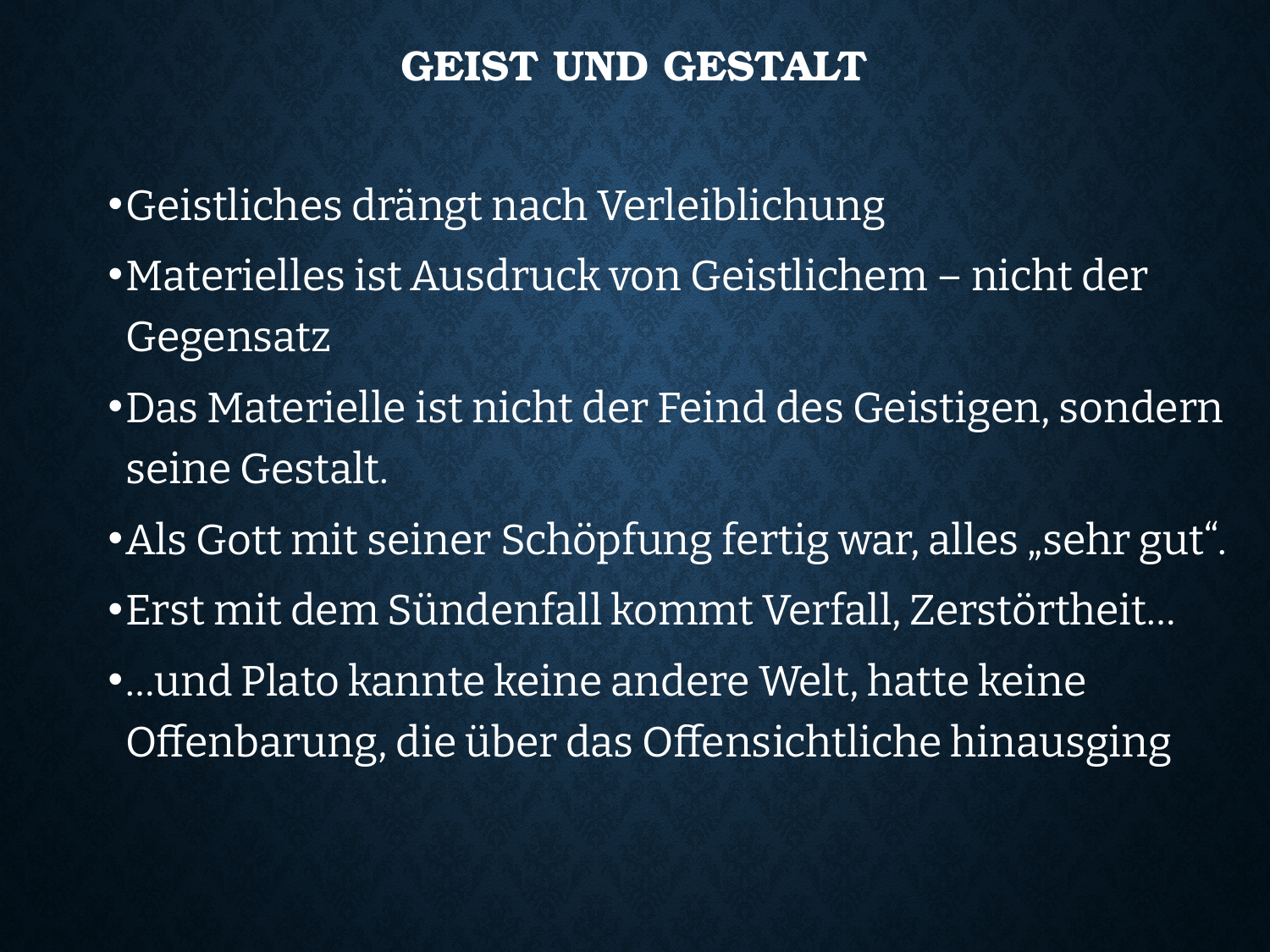

# Geist und Gestalt
Geistliches drängt nach Verleiblichung
Materielles ist Ausdruck von Geistlichem – nicht der Gegensatz
Das Materielle ist nicht der Feind des Geistigen, sondern seine Gestalt.
Als Gott mit seiner Schöpfung fertig war, alles „sehr gut“.
Erst mit dem Sündenfall kommt Verfall, Zerstörtheit…
…und Plato kannte keine andere Welt, hatte keine Offenbarung, die über das Offensichtliche hinausging